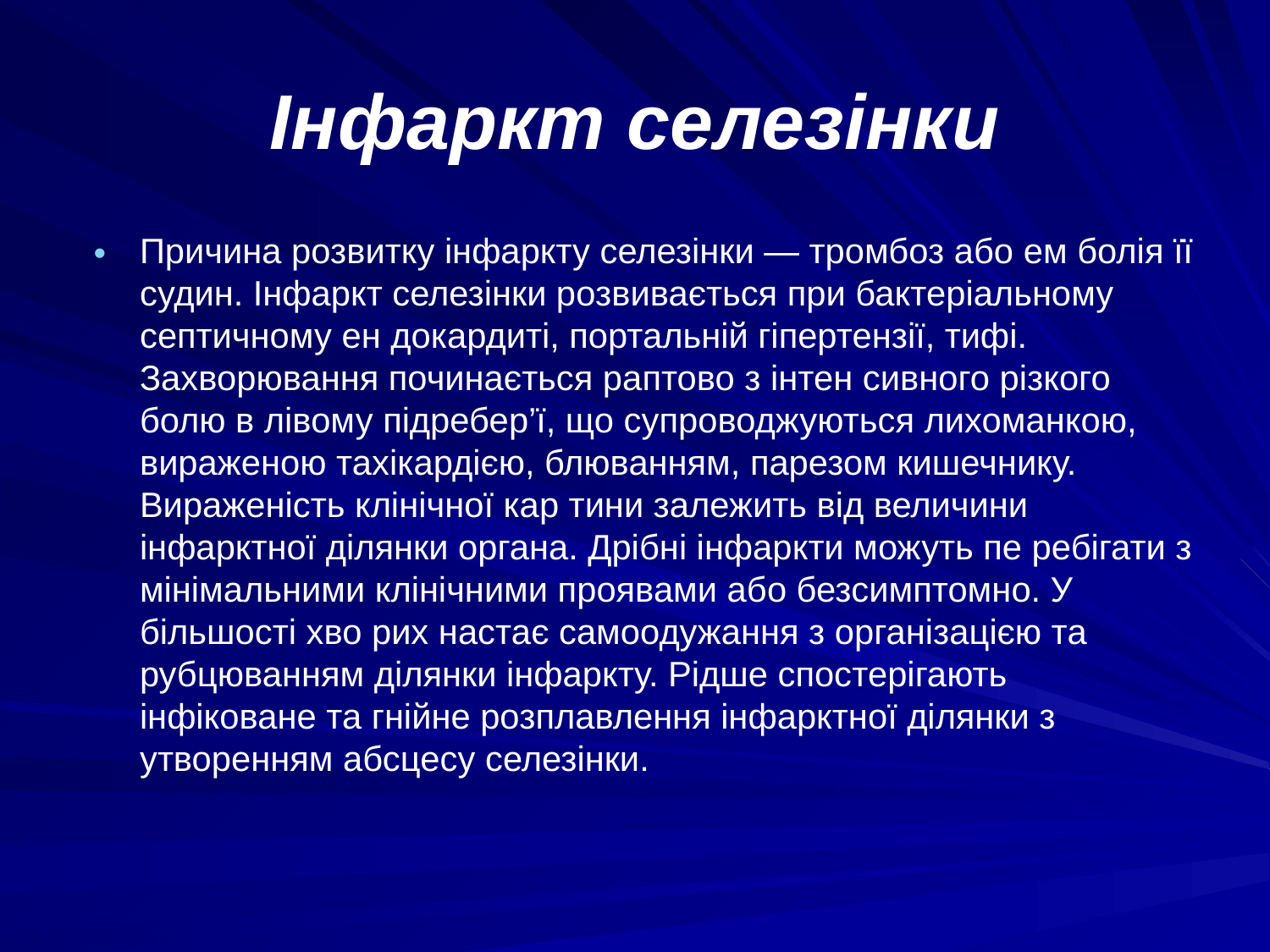

# Інфаркт селезінки
Причина розвитку інфаркту селезінки — тромбоз або ем болія її судин. Інфаркт селезінки розвивається при бактеріальному септичному ен докардиті, портальній гіпертензії, тифі. Захворювання починається раптово з інтен сивного різкого болю в лівому підребер’ї, що супроводжуються лихоманкою, вираженою тахікардією, блюванням, парезом кишечнику. Вираженість клінічної кар тини залежить від величини інфарктної ділянки органа. Дрібні інфаркти можуть пе ребігати з мінімальними клінічними проявами або безсимптомно. У більшості хво рих настає самоодужання з організацією та рубцюванням ділянки інфаркту. Рідше спостерігають інфіковане та гнійне розплавлення інфарктної ділянки з утворенням абсцесу селезінки.